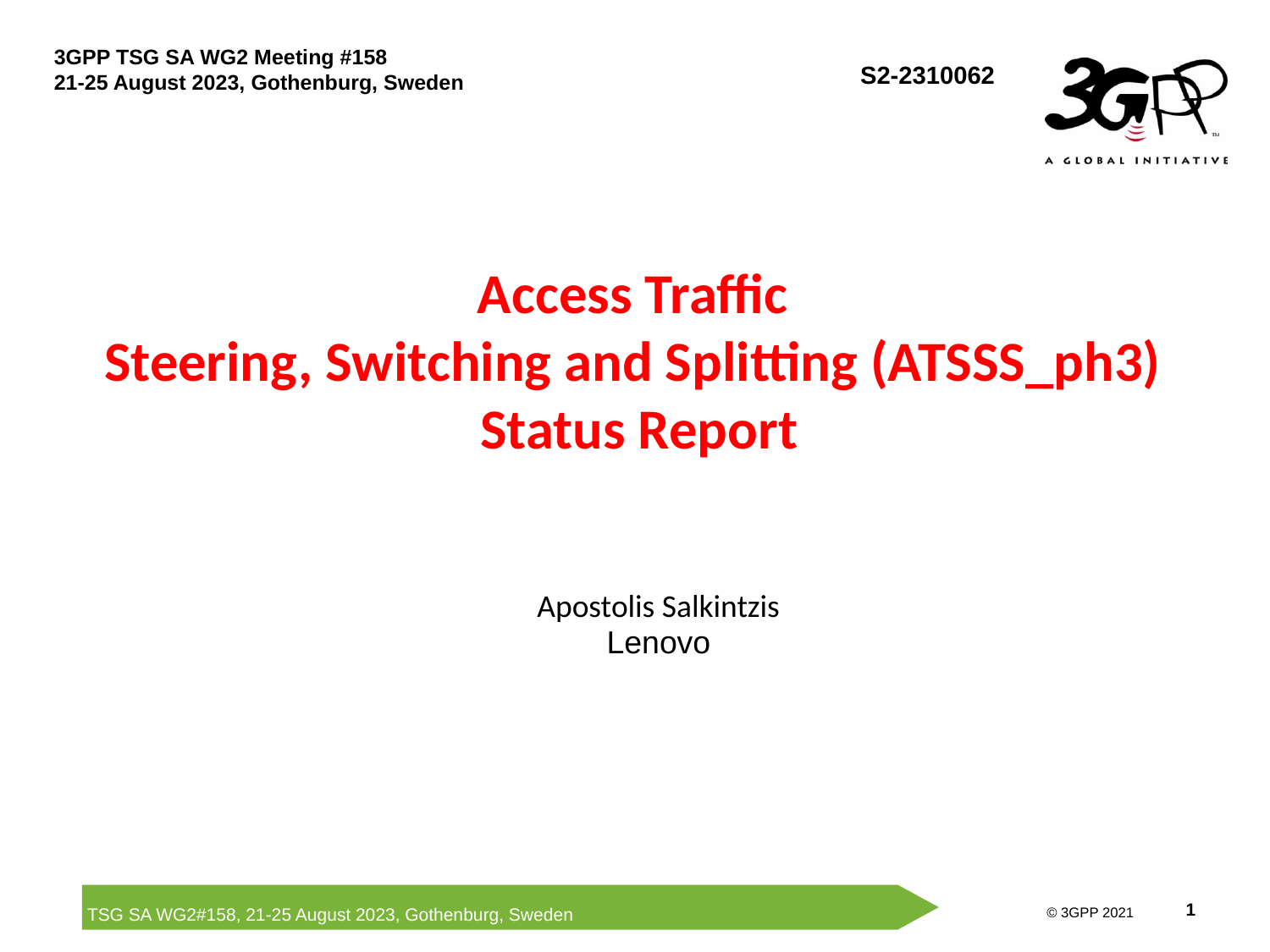

S2-2310062
# Access Traffic Steering, Switching and Splitting (ATSSS_ph3) Status Report
Apostolis Salkintzis
Lenovo